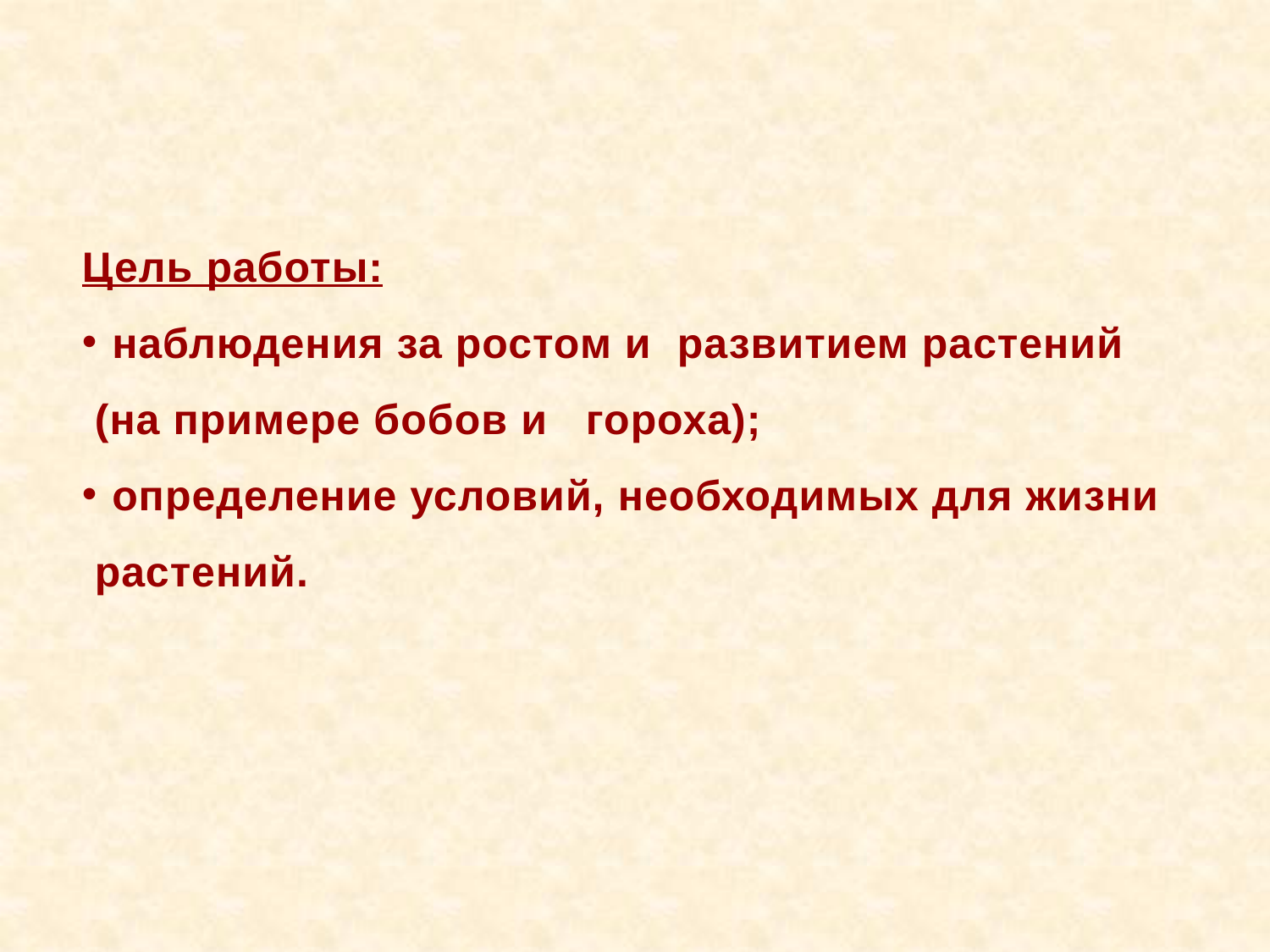

Цель работы:
наблюдения за ростом и  развитием растений
 (на примере бобов и   гороха);
определение условий, необходимых для жизни
 растений.